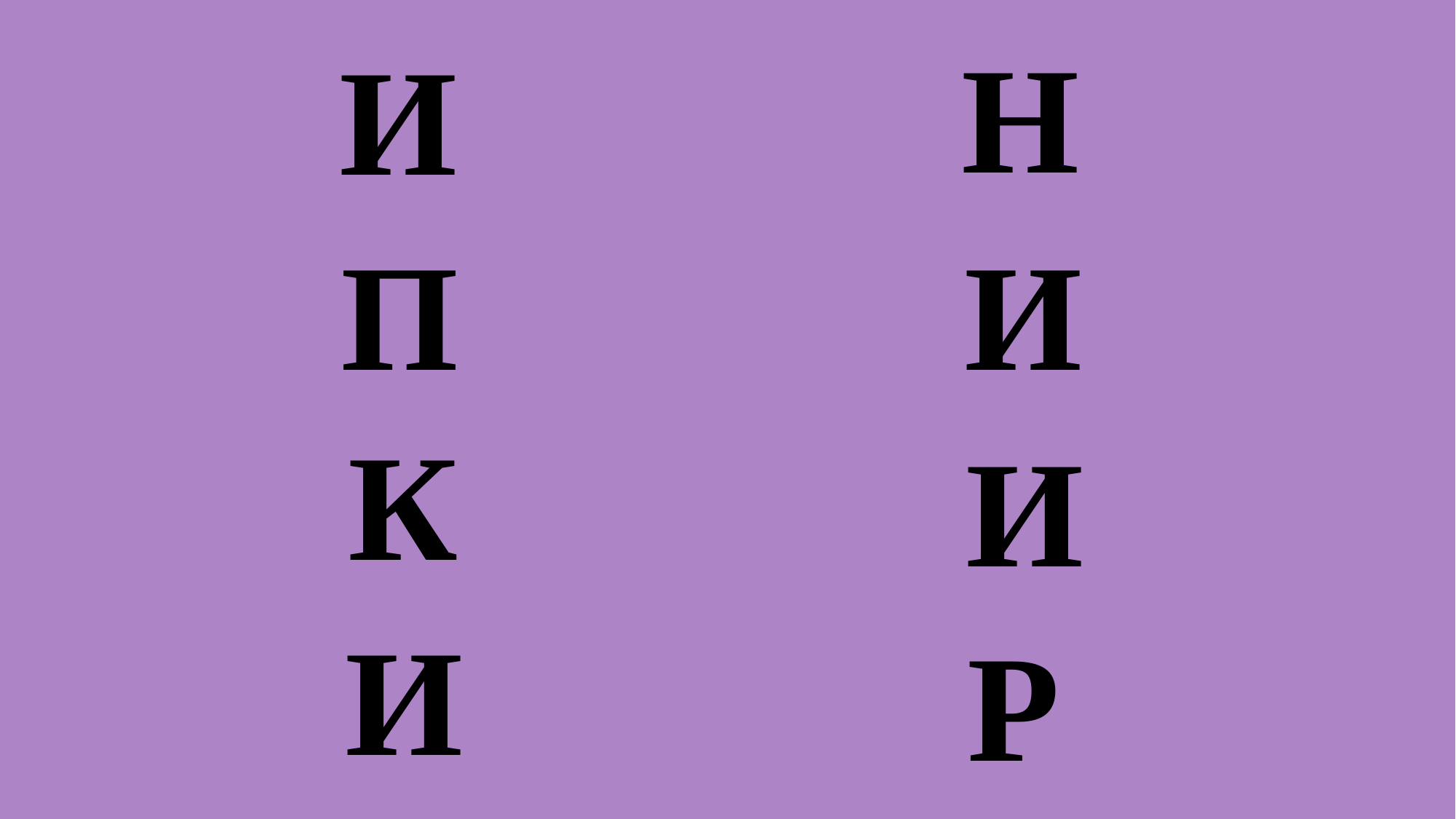

Н
И
П
И
К
И
И
Р